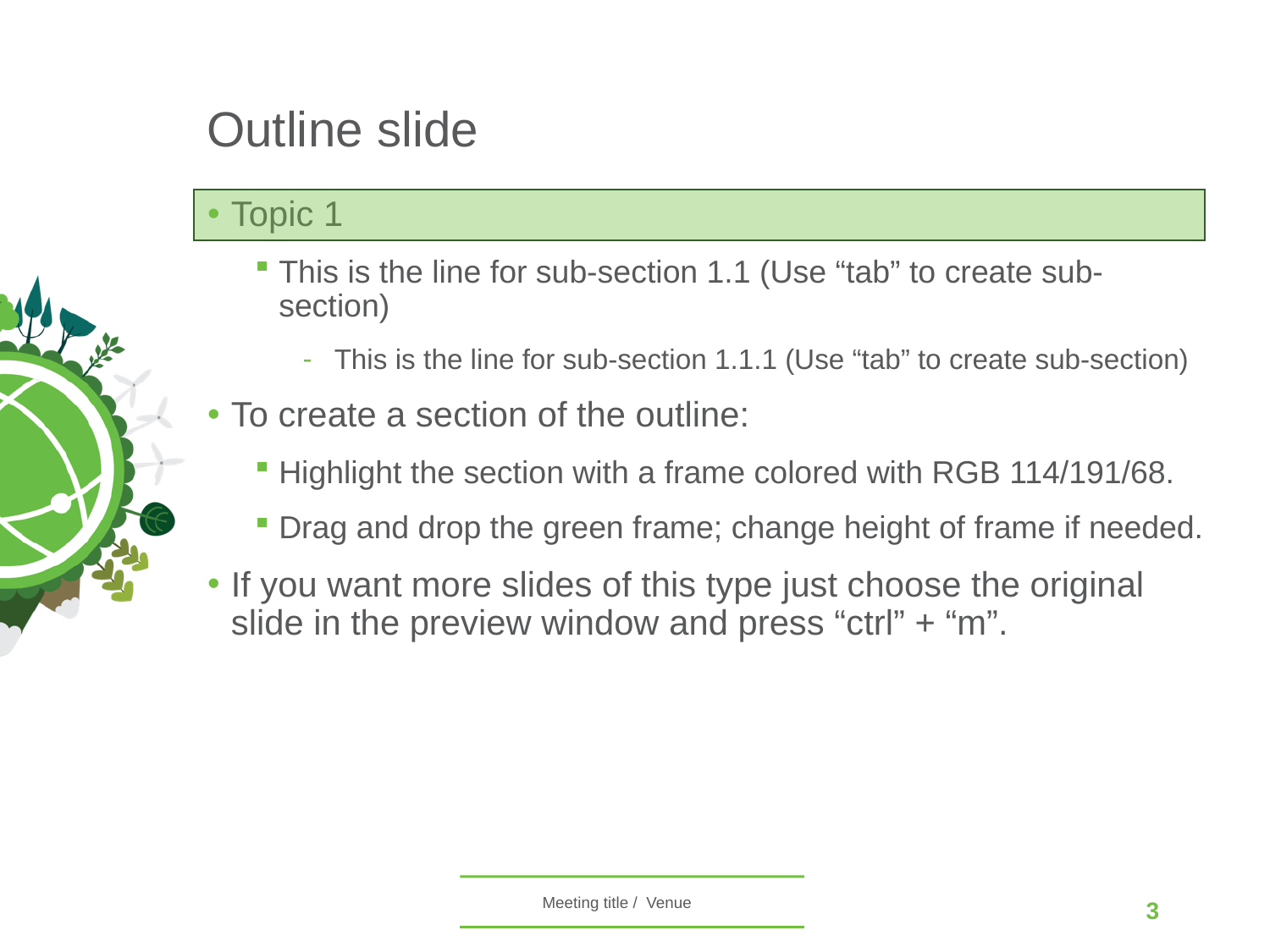

# Outline slide

Topic 1
This is the line for sub-section 1.1 (Use “tab” to create sub-section)
 This is the line for sub-section 1.1.1 (Use “tab” to create sub-section)
To create a section of the outline:
Highlight the section with a frame colored with RGB 114/191/68.
Drag and drop the green frame; change height of frame if needed.
If you want more slides of this type just choose the original slide in the preview window and press “ctrl” + “m”.
Meeting title /  Venue
3